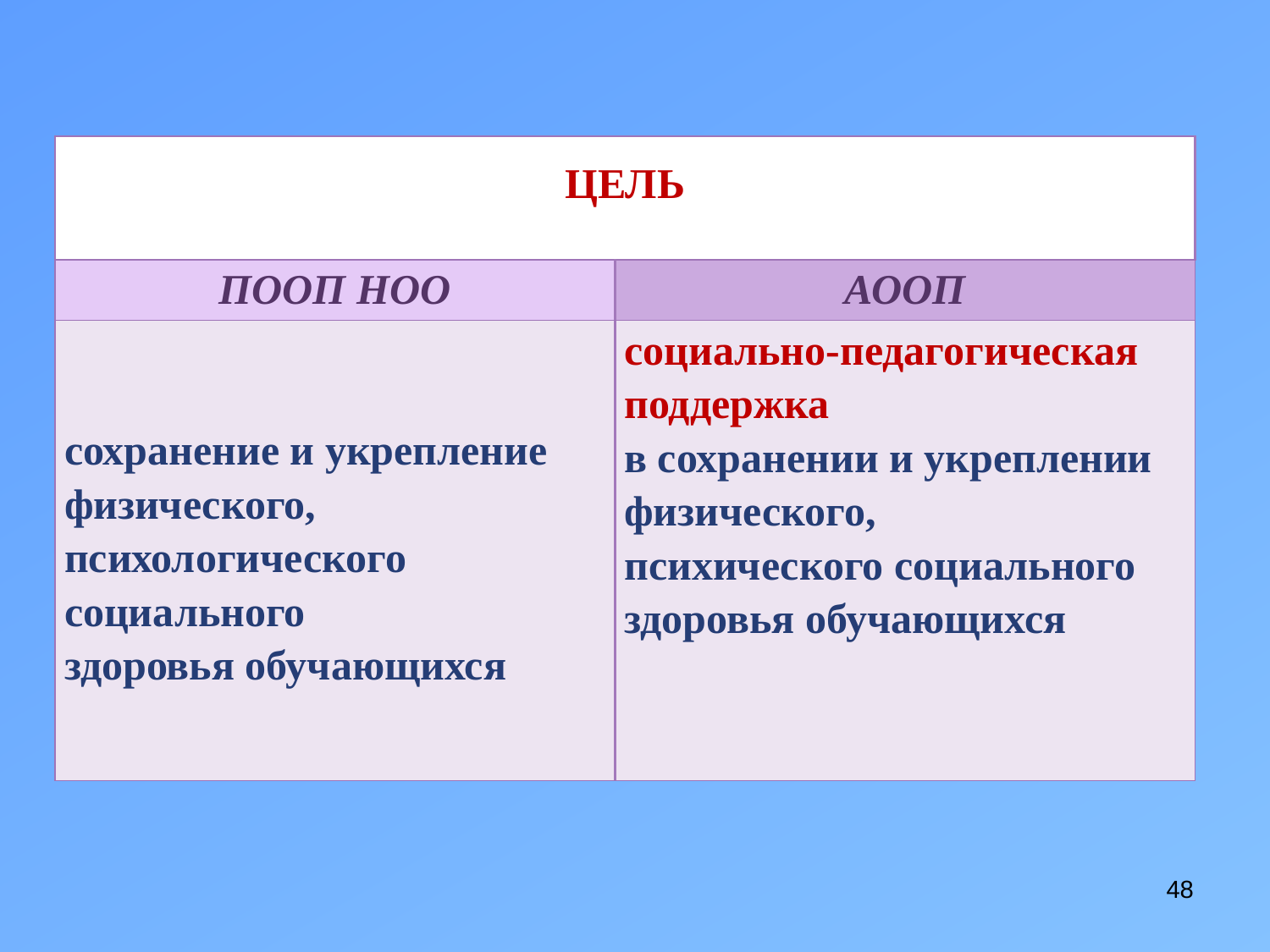

| ЦЕЛЬ |  |
| --- | --- |
| ПООП НОО | АООП |
| сохранение и укрепление физического, психологического социального здоровья обучающихся | социально-педагогическая поддержка в сохранении и укреплении физического, психического социального здоровья обучающихся |
48